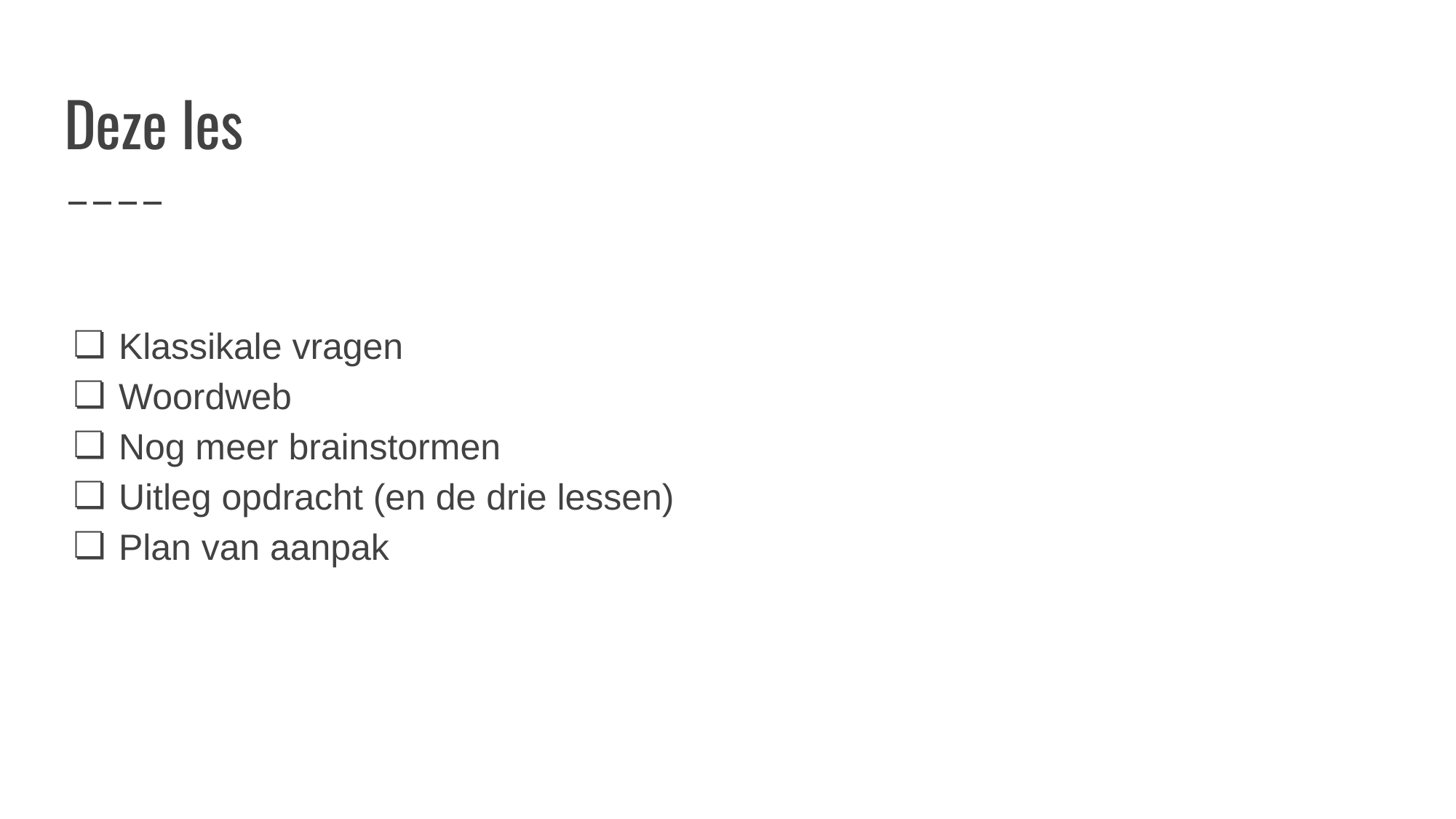

# Deze les

Klassikale vragen
Woordweb
Nog meer brainstormen
Uitleg opdracht (en de drie lessen)
Plan van aanpak